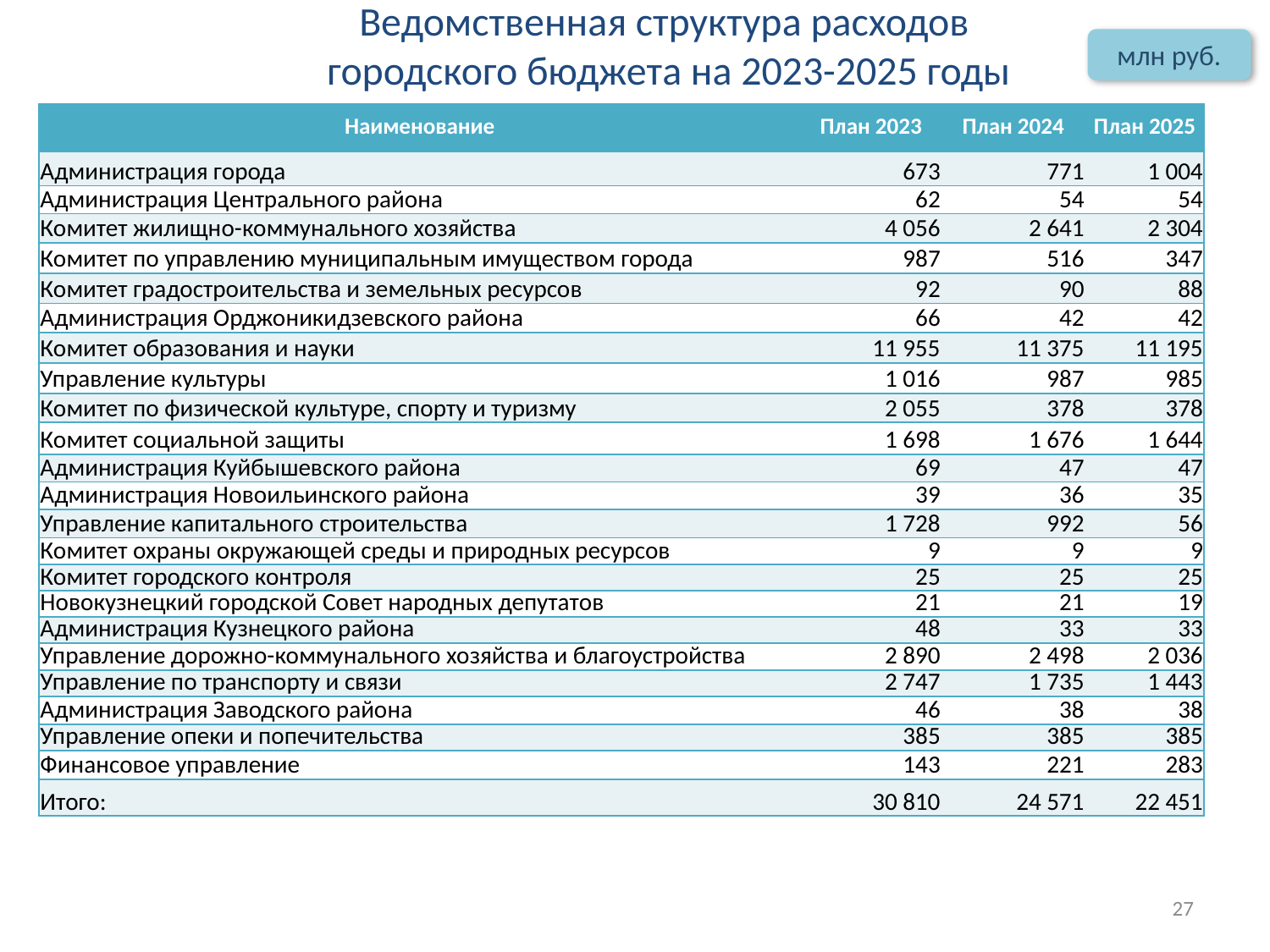

# Ведомственная структура расходов городского бюджета на 2023-2025 годы
млн руб.
| Наименование | План 2023 | План 2024 | План 2025 |
| --- | --- | --- | --- |
| Администрация города | 673 | 771 | 1 004 |
| Администрация Центрального района | 62 | 54 | 54 |
| Комитет жилищно-коммунального хозяйства | 4 056 | 2 641 | 2 304 |
| Комитет по управлению муниципальным имуществом города | 987 | 516 | 347 |
| Комитет градостроительства и земельных ресурсов | 92 | 90 | 88 |
| Администрация Орджоникидзевского района | 66 | 42 | 42 |
| Комитет образования и науки | 11 955 | 11 375 | 11 195 |
| Управление культуры | 1 016 | 987 | 985 |
| Комитет по физической культуре, спорту и туризму | 2 055 | 378 | 378 |
| Комитет социальной защиты | 1 698 | 1 676 | 1 644 |
| Администрация Куйбышевского района | 69 | 47 | 47 |
| Администрация Новоильинского района | 39 | 36 | 35 |
| Управление капитального строительства | 1 728 | 992 | 56 |
| Комитет охраны окружающей среды и природных ресурсов | 9 | 9 | 9 |
| Комитет городского контроля | 25 | 25 | 25 |
| Новокузнецкий городской Совет народных депутатов | 21 | 21 | 19 |
| Администрация Кузнецкого района | 48 | 33 | 33 |
| Управление дорожно-коммунального хозяйства и благоустройства | 2 890 | 2 498 | 2 036 |
| Управление по транспорту и связи | 2 747 | 1 735 | 1 443 |
| Администрация Заводского района | 46 | 38 | 38 |
| Управление опеки и попечительства | 385 | 385 | 385 |
| Финансовое управление | 143 | 221 | 283 |
| Итого: | 30 810 | 24 571 | 22 451 |
27